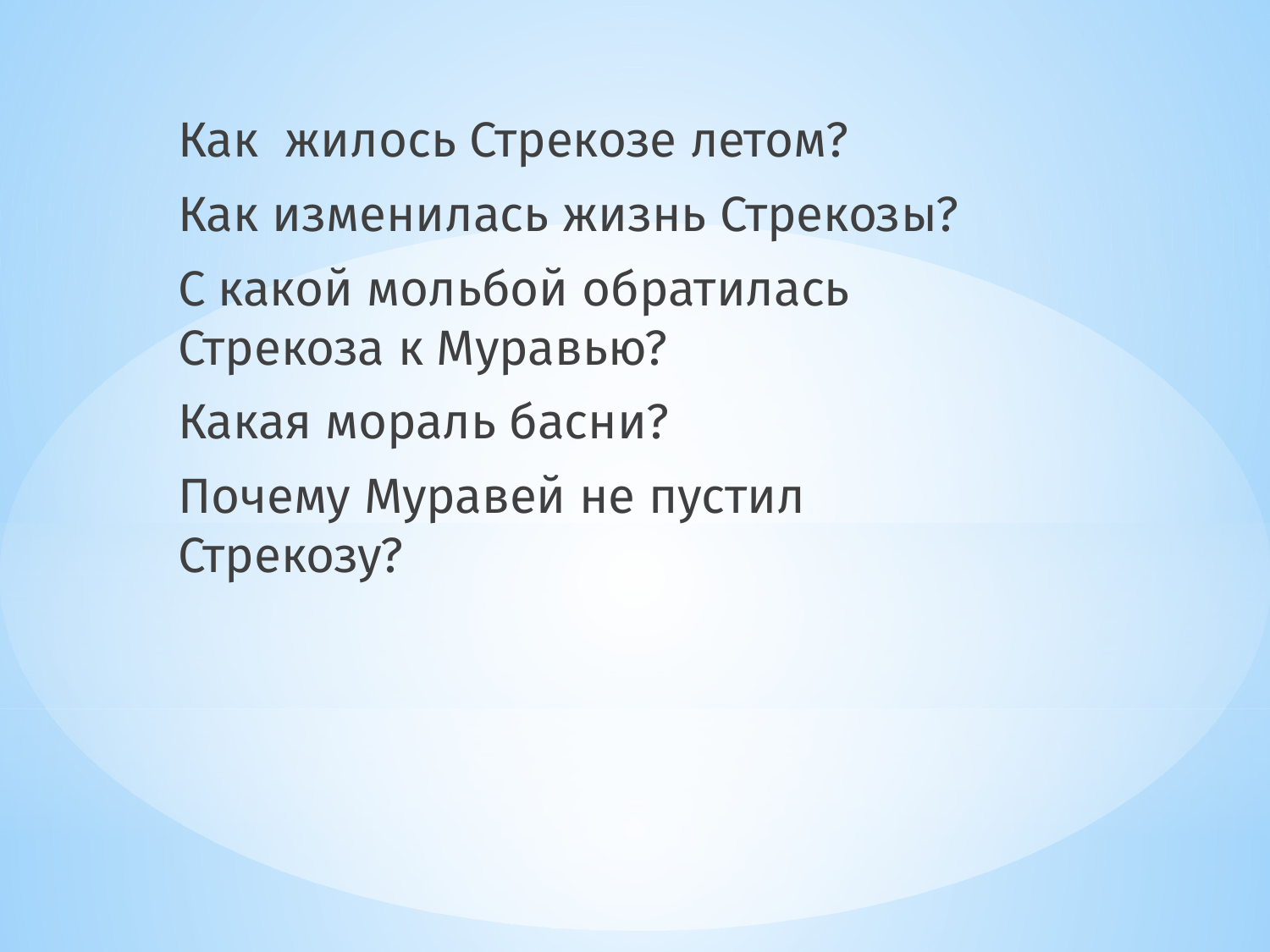

Как  жилось Стрекозе летом?
Как изменилась жизнь Стрекозы?
С какой мольбой обратилась Стрекоза к Муравью?
Какая мораль басни?
Почему Муравей не пустил Стрекозу?